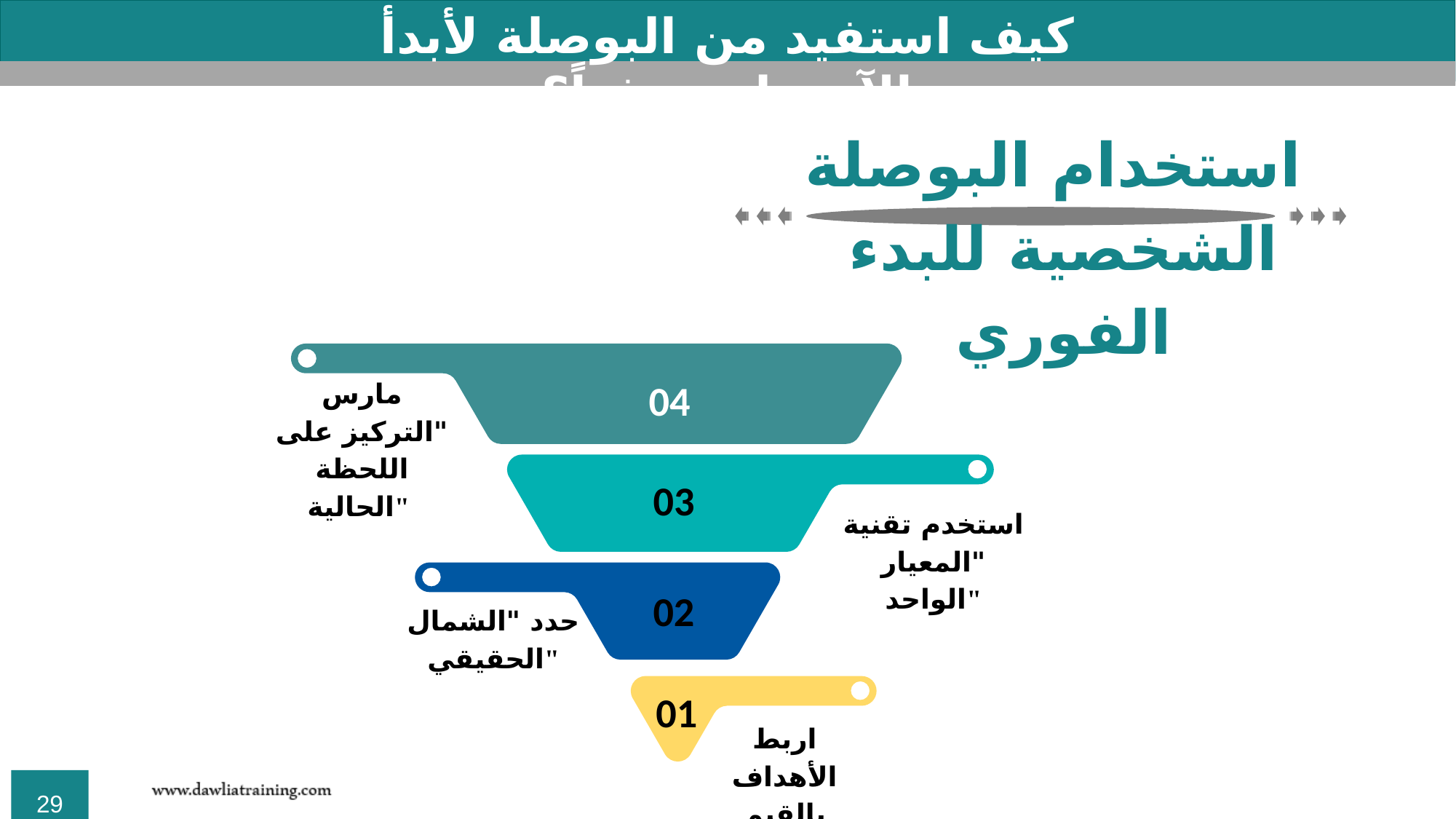

كيف استفيد من البوصلة لأبدأ الآن وليس غداً؟
 استخدام البوصلة الشخصية للبدء الفوري

مارس "التركيز على اللحظة الحالية"
04

استخدم تقنية "المعيار الواحد"
03

حدد "الشمال الحقيقي"
02

اربط الأهداف بالقيم
01